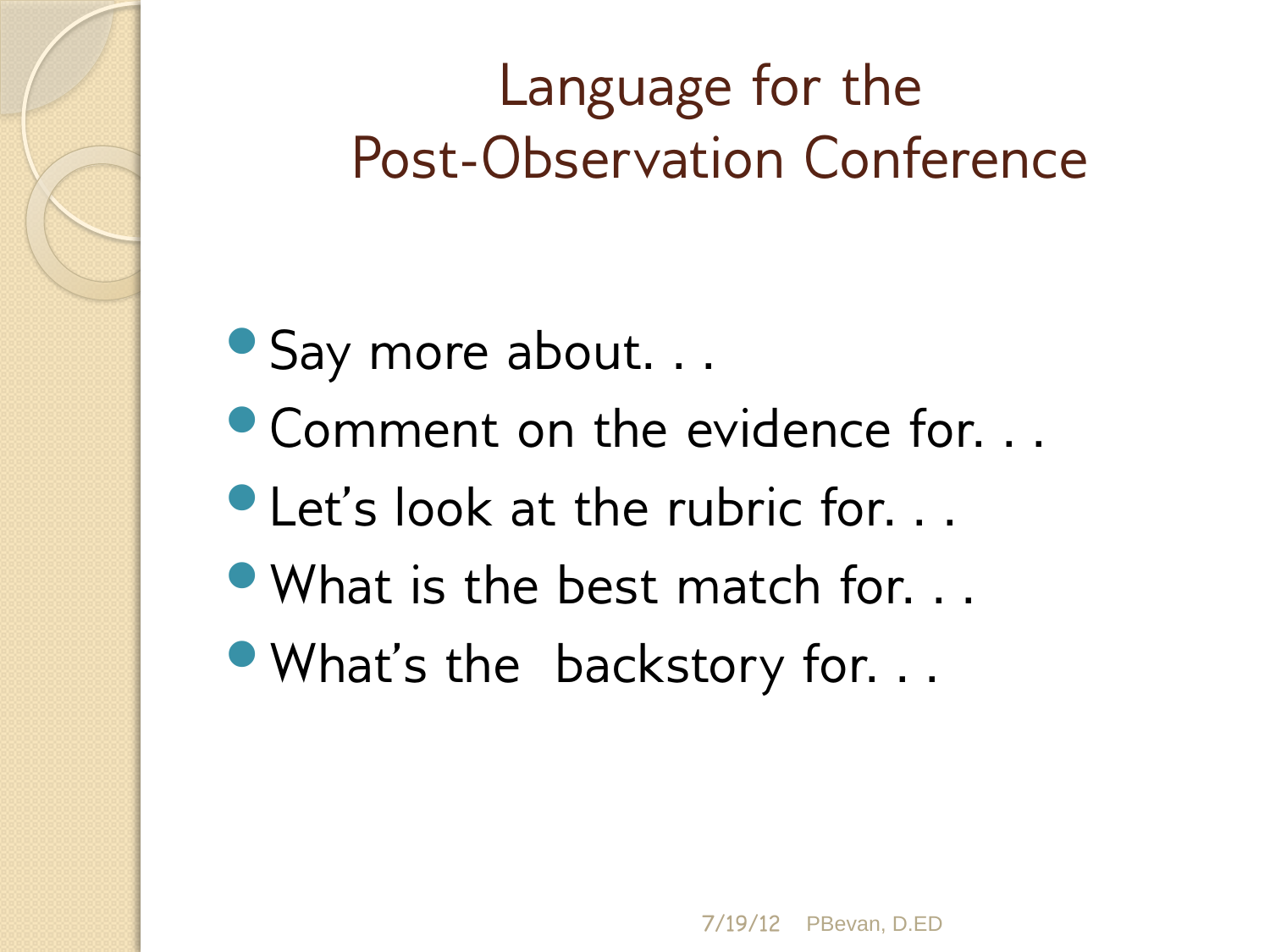

# Language for the Post-Observation Conference
Say more about. . .
Comment on the evidence for. . .
Let’s look at the rubric for. . .
What is the best match for. . .
What’s the  backstory for. . .

7/19/12
PBevan, D.ED